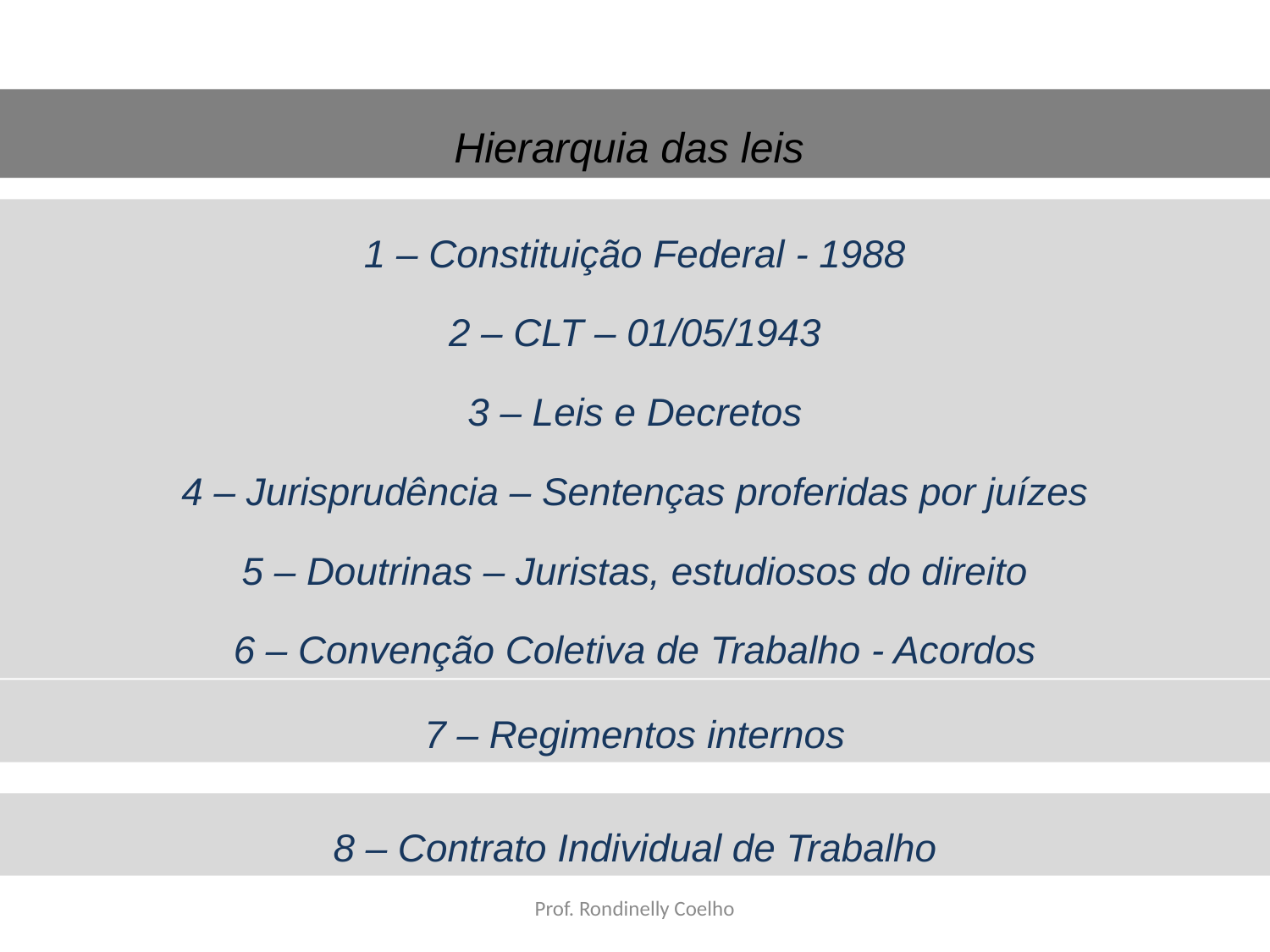

Hierarquia das leis

1 – Constituição Federal - 1988
2 – CLT – 01/05/1943
3 – Leis e Decretos
4 – Jurisprudência – Sentenças proferidas por juízes
5 – Doutrinas – Juristas, estudiosos do direito
6 – Convenção Coletiva de Trabalho - Acordos
7 – Regimentos internos
8 – Contrato Individual de Trabalho
Prof. Rondinelly Coelho